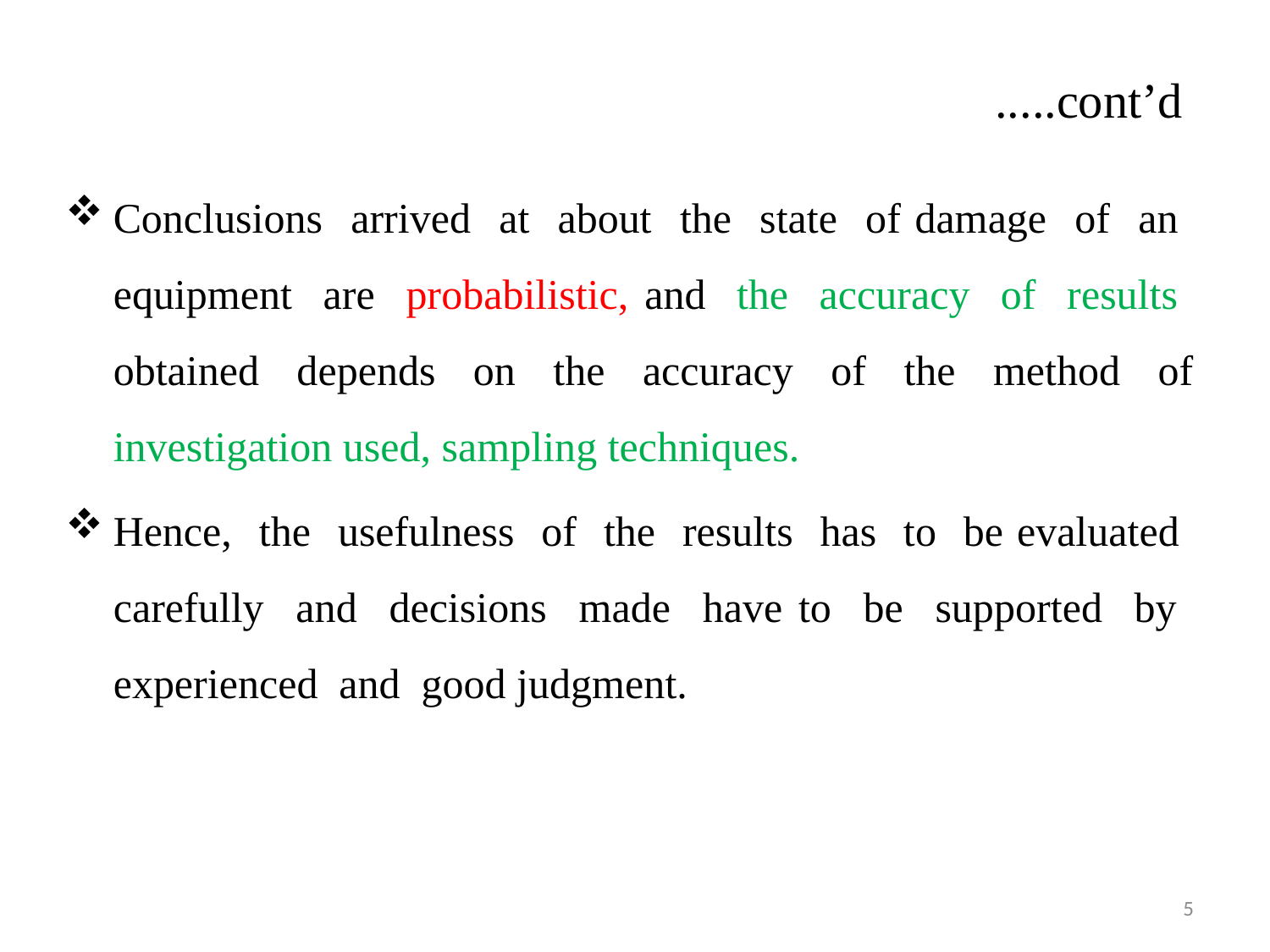

# .....cont’d
Conclusions  arrived  at  about  the  state  of damage  of  an  equipment  are  probabilistic, and  the  accuracy  of  results  obtained depends on the accuracy of the method of investigation used, sampling techniques.
Hence,  the  usefulness  of  the  results  has  to  be evaluated  carefully  and  decisions  made  have to  be  supported  by  experienced  and  good judgment.

5